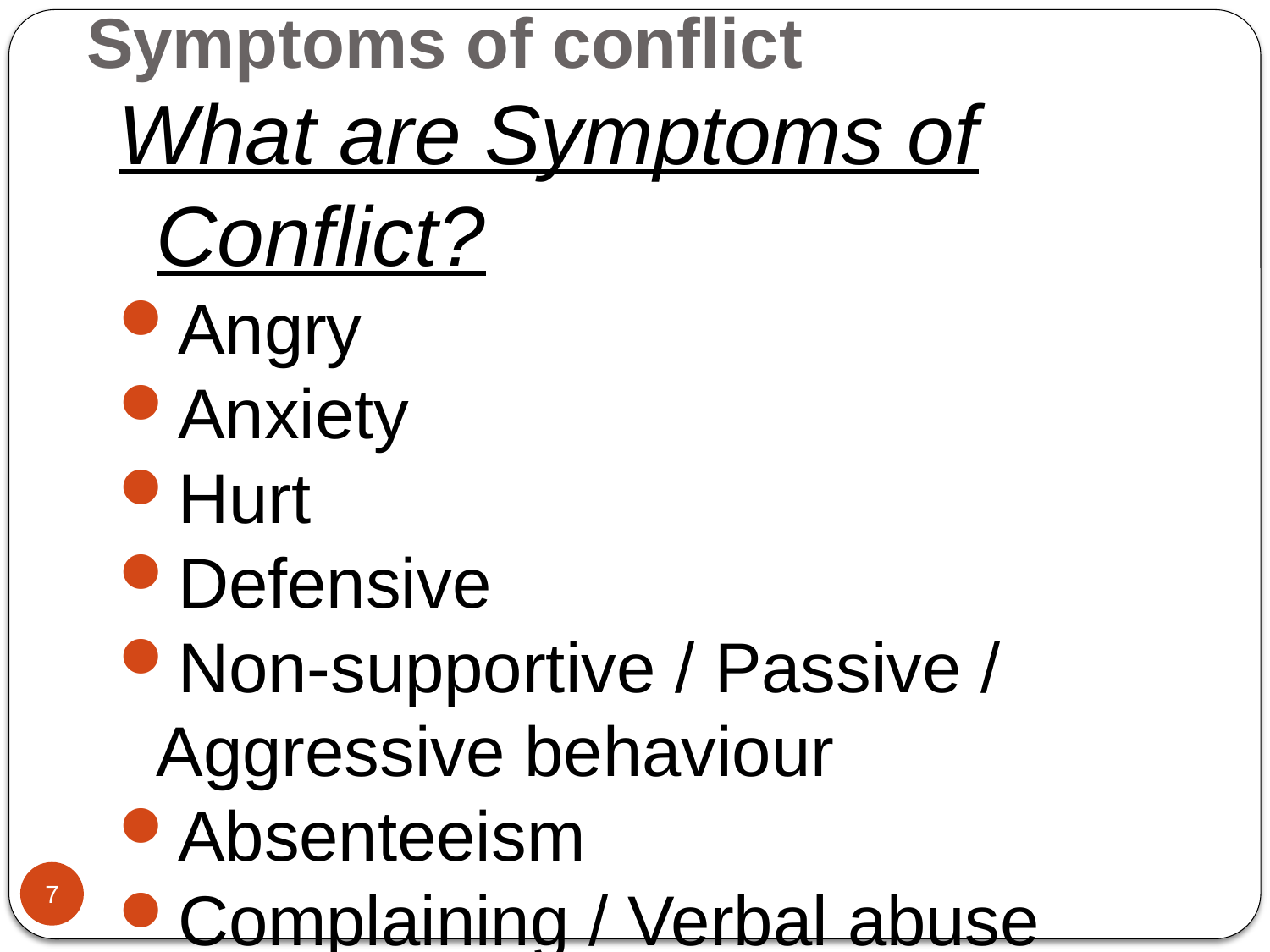

# Symptoms of conflict
What are Symptoms of Conflict?
Angry
Anxiety
Hurt
Defensive
Non-supportive / Passive / Aggressive behaviour
Absenteeism
Complaining / Verbal abuse
Physical violence
7